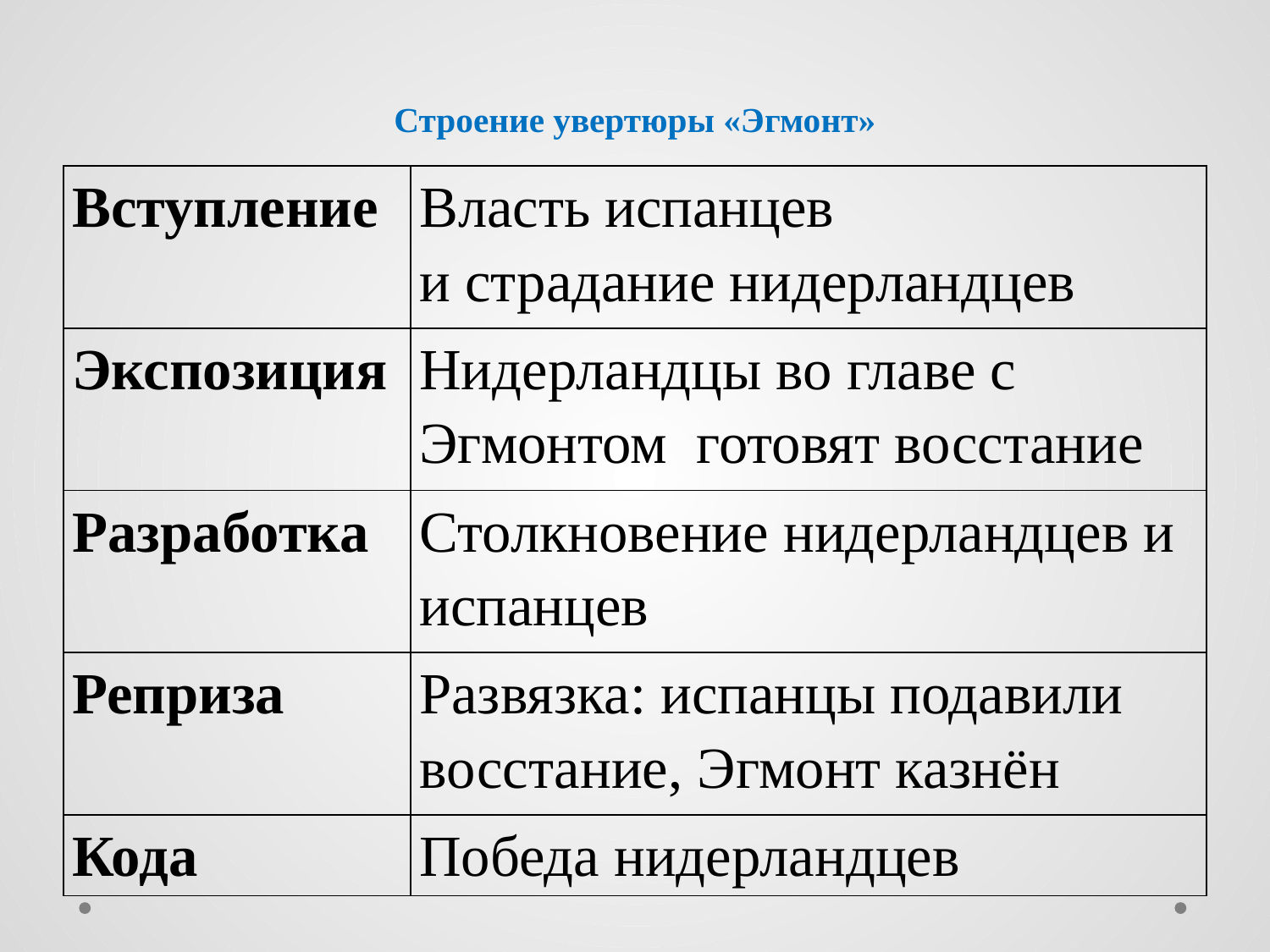

# Строение увертюры «Эгмонт»
| Вступление | Власть испанцев и страдание нидерландцев |
| --- | --- |
| Экспозиция | Нидерландцы во главе с Эгмонтом готовят восстание |
| Разработка | Столкновение нидерландцев и испанцев |
| Реприза | Развязка: испанцы подавили восстание, Эгмонт казнён |
| Кода | Победа нидерландцев |